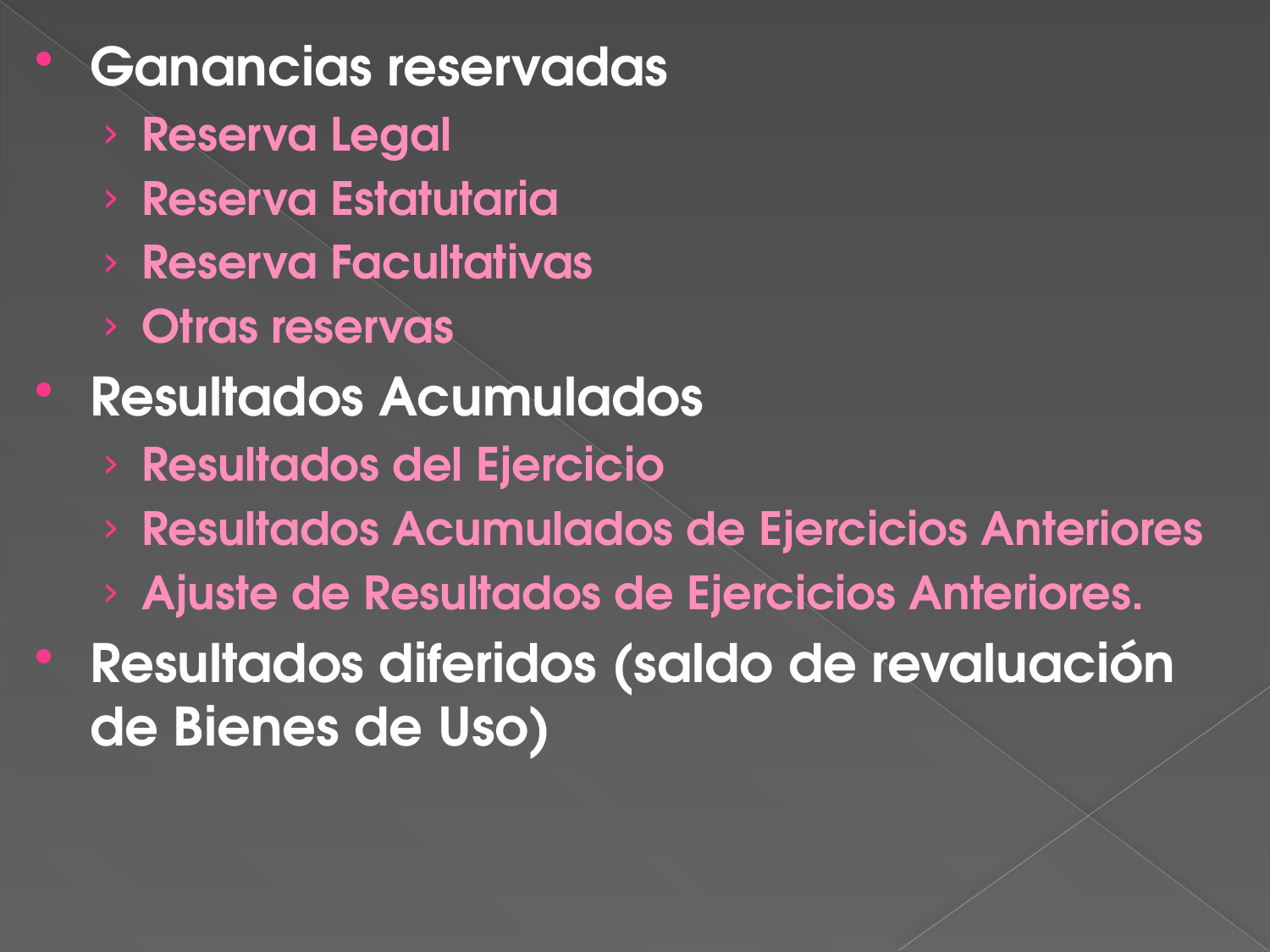

Ganancias reservadas
Reserva Legal
Reserva Estatutaria
Reserva Facultativas
Otras reservas
Resultados Acumulados
Resultados del Ejercicio
Resultados Acumulados de Ejercicios Anteriores
Ajuste de Resultados de Ejercicios Anteriores.
Resultados diferidos (saldo de revaluación de Bienes de Uso)